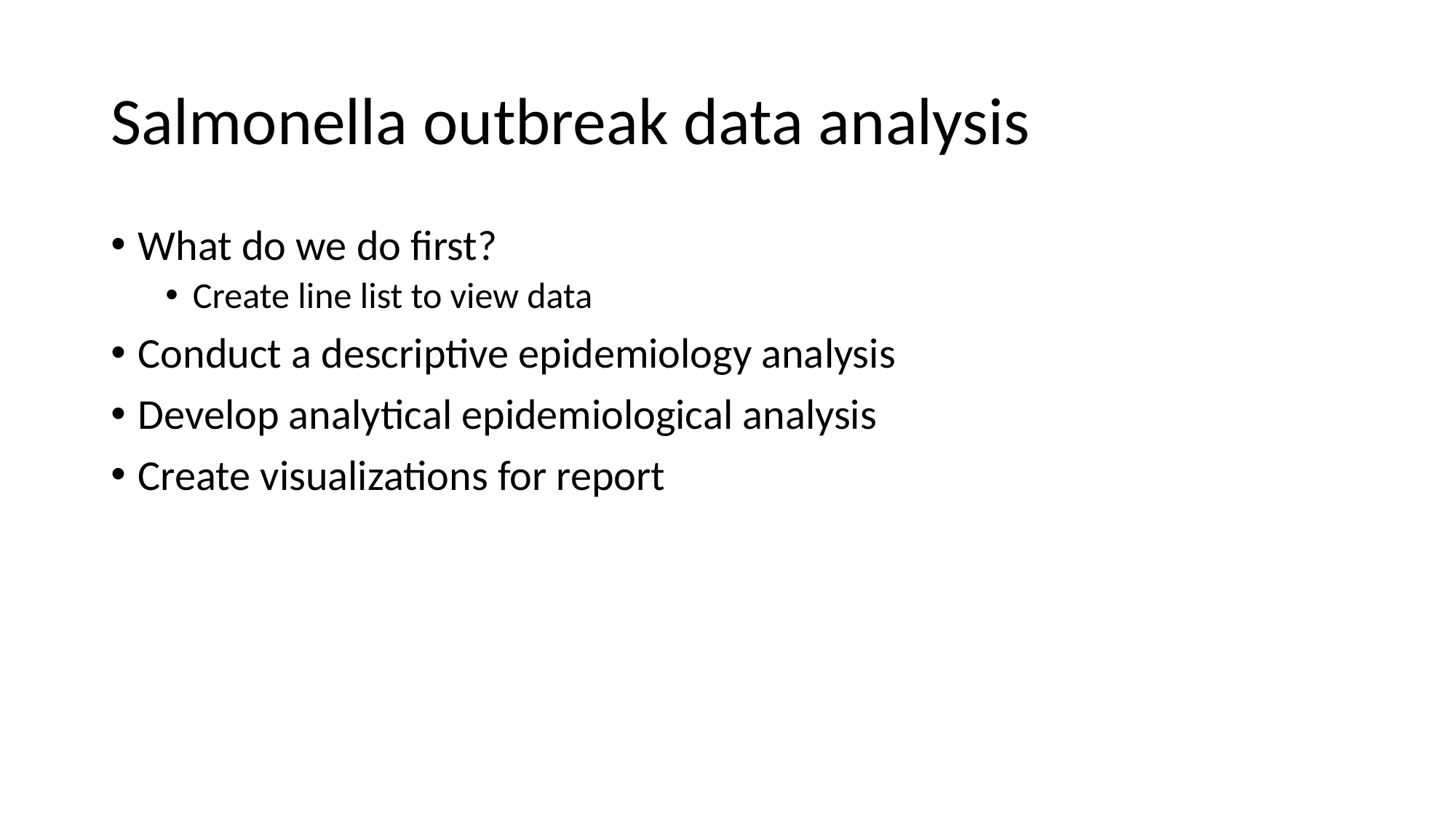

# Salmonella outbreak data analysis
What do we do first?
Create line list to view data
Conduct a descriptive epidemiology analysis
Develop analytical epidemiological analysis
Create visualizations for report